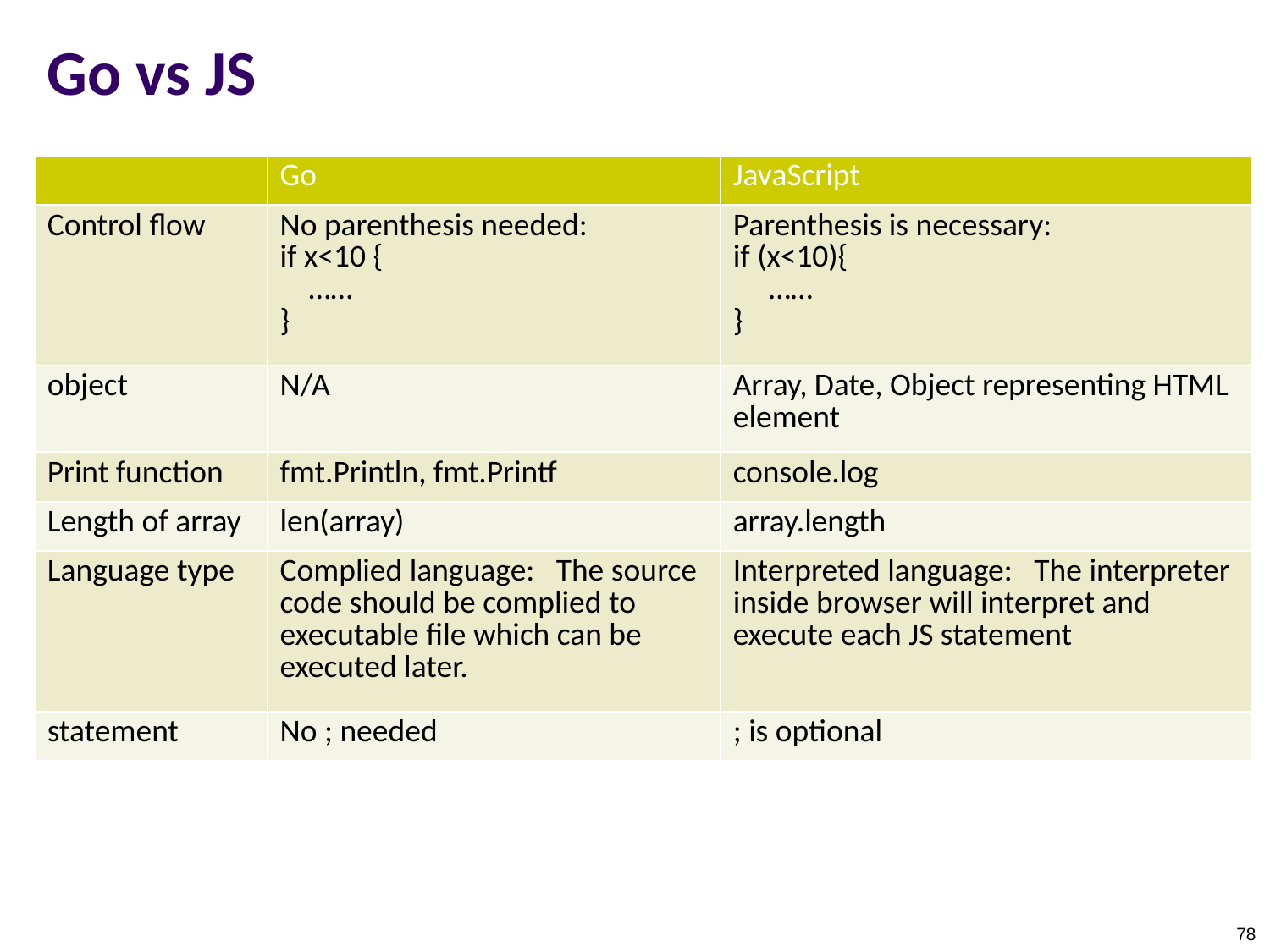

# Go vs JS
|  | Go | JavaScript |
| --- | --- | --- |
| Control flow | No parenthesis needed: if x<10 { …… } | Parenthesis is necessary: if (x<10){ …… } |
| object | N/A | Array, Date, Object representing HTML element |
| Print function | fmt.Println, fmt.Printf | console.log |
| Length of array | len(array) | array.length |
| Language type | Complied language: The source code should be complied to executable file which can be executed later. | Interpreted language: The interpreter inside browser will interpret and execute each JS statement |
| statement | No ; needed | ; is optional |
78